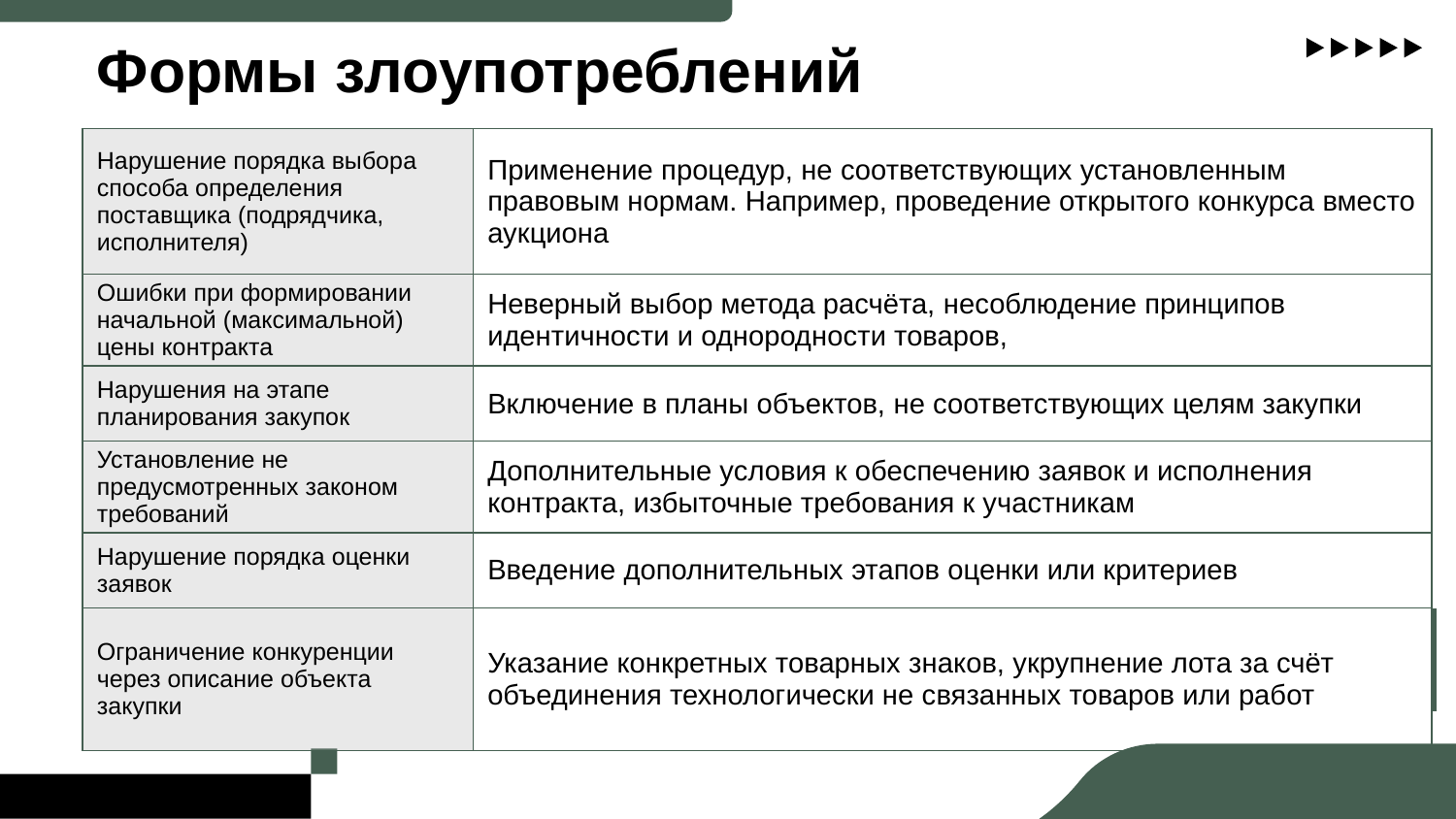

# Формы злоупотреблений
| Нарушение порядка выбора способа определения поставщика (подрядчика, исполнителя) | Применение процедур, не соответствующих установленным правовым нормам. Например, проведение открытого конкурса вместо аукциона |
| --- | --- |
| Ошибки при формировании начальной (максимальной) цены контракта | Неверный выбор метода расчёта, несоблюдение принципов идентичности и однородности товаров, |
| Нарушения на этапе планирования закупок | Включение в планы объектов, не соответствующих целям закупки |
| Установление не предусмотренных законом требований | Дополнительные условия к обеспечению заявок и исполнения контракта, избыточные требования к участникам |
| Нарушение порядка оценки заявок | Введение дополнительных этапов оценки или критериев |
| Ограничение конкуренции через описание объекта закупки | Указание конкретных товарных знаков, укрупнение лота за счёт объединения технологически не связанных товаров или работ |